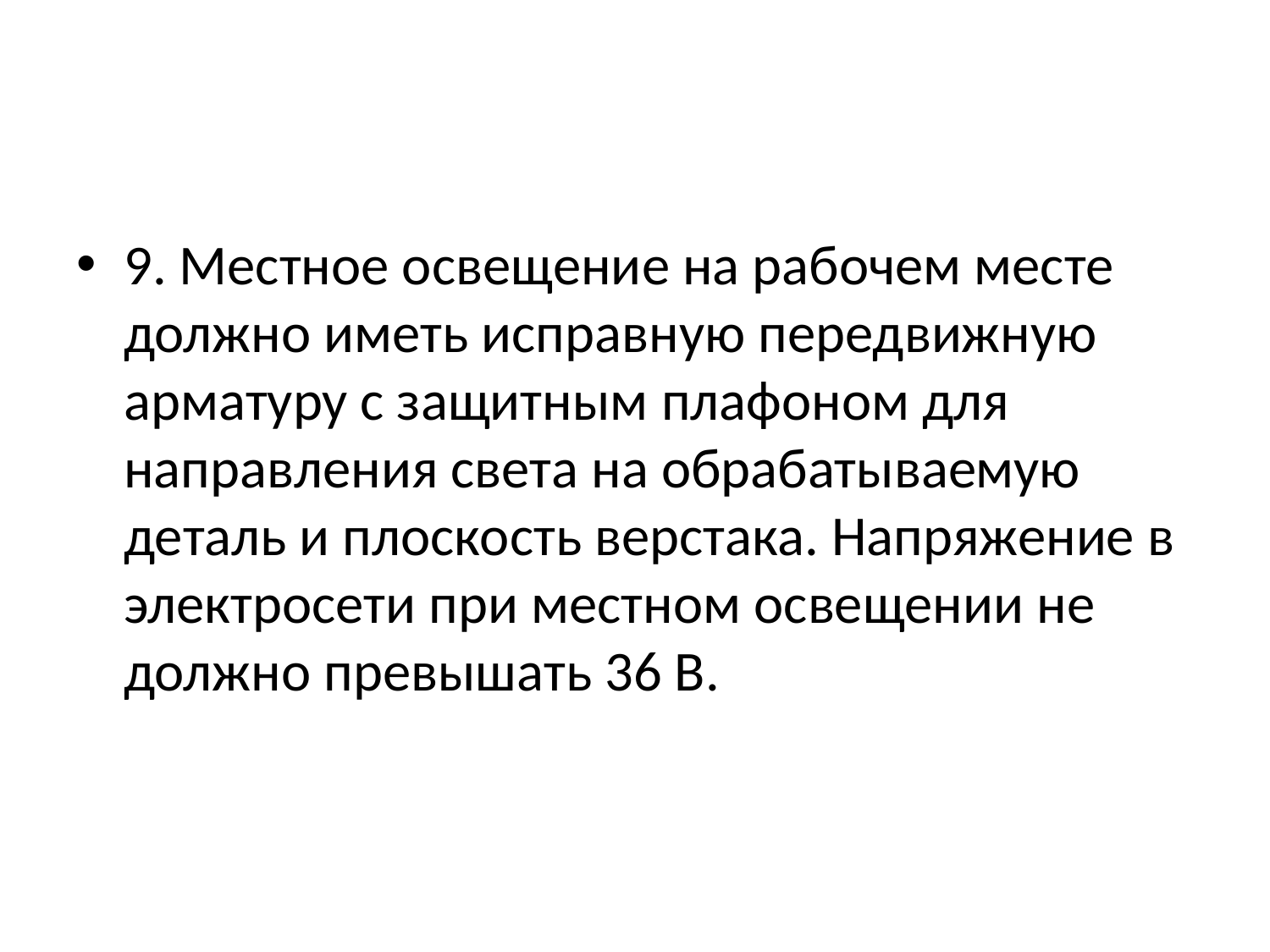

#
9. Местное освещение на рабочем месте должно иметь исправную передвижную арматуру с защитным плафоном для направления света на обрабатываемую деталь и плоскость верстака. Напряжение в электросети при местном освещении не должно превышать 36 В.